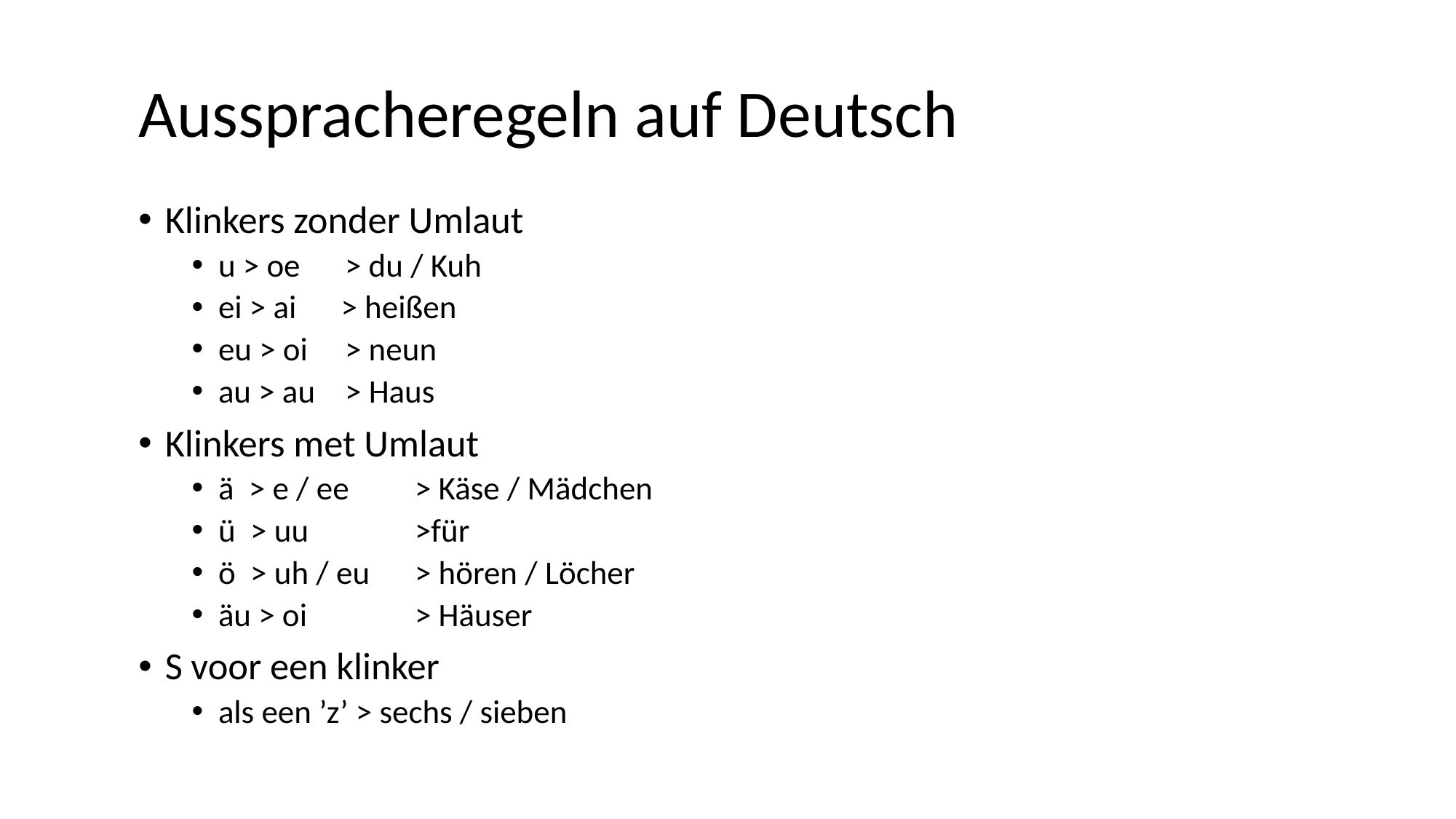

# Ausspracheregeln auf Deutsch
Klinkers zonder Umlaut
u > oe      > du / Kuh
ei > ai      > heißen
eu > oi     > neun
au > au    > Haus
Klinkers met Umlaut
ä  > e / ee   	> Käse / Mädchen
ü  > uu         	>für
ö  > uh / eu  	> hören / Löcher
äu > oi           	> Häuser
S voor een klinker
als een ’z’ > sechs / sieben